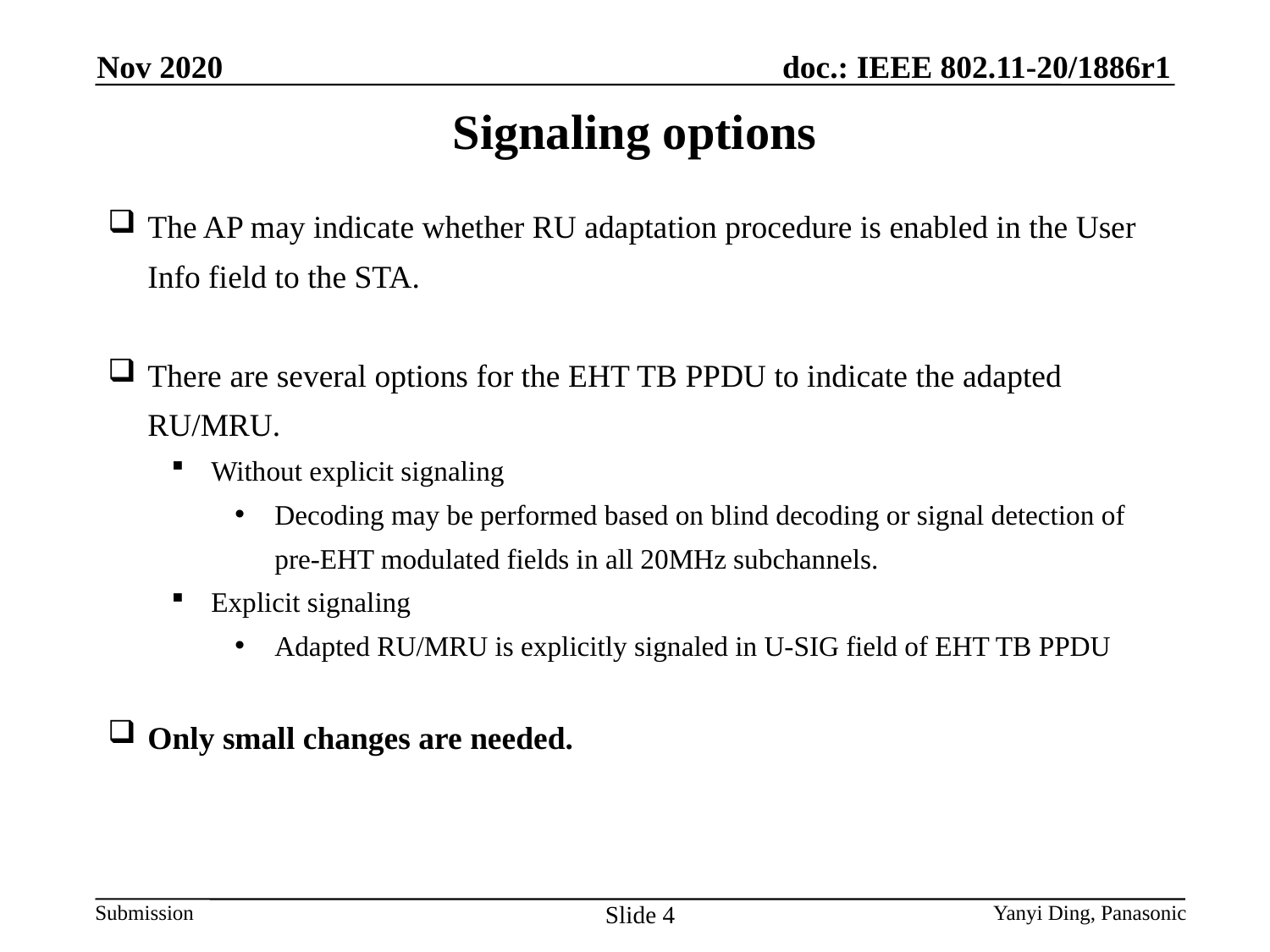

Nov 2020
Signaling options
The AP may indicate whether RU adaptation procedure is enabled in the User Info field to the STA.

There are several options for the EHT TB PPDU to indicate the adapted RU/MRU.
Without explicit signaling
Decoding may be performed based on blind decoding or signal detection of pre-EHT modulated fields in all 20MHz subchannels.
Explicit signaling
Adapted RU/MRU is explicitly signaled in U-SIG field of EHT TB PPDU

Only small changes are needed.
Slide 4
Yanyi Ding, Panasonic